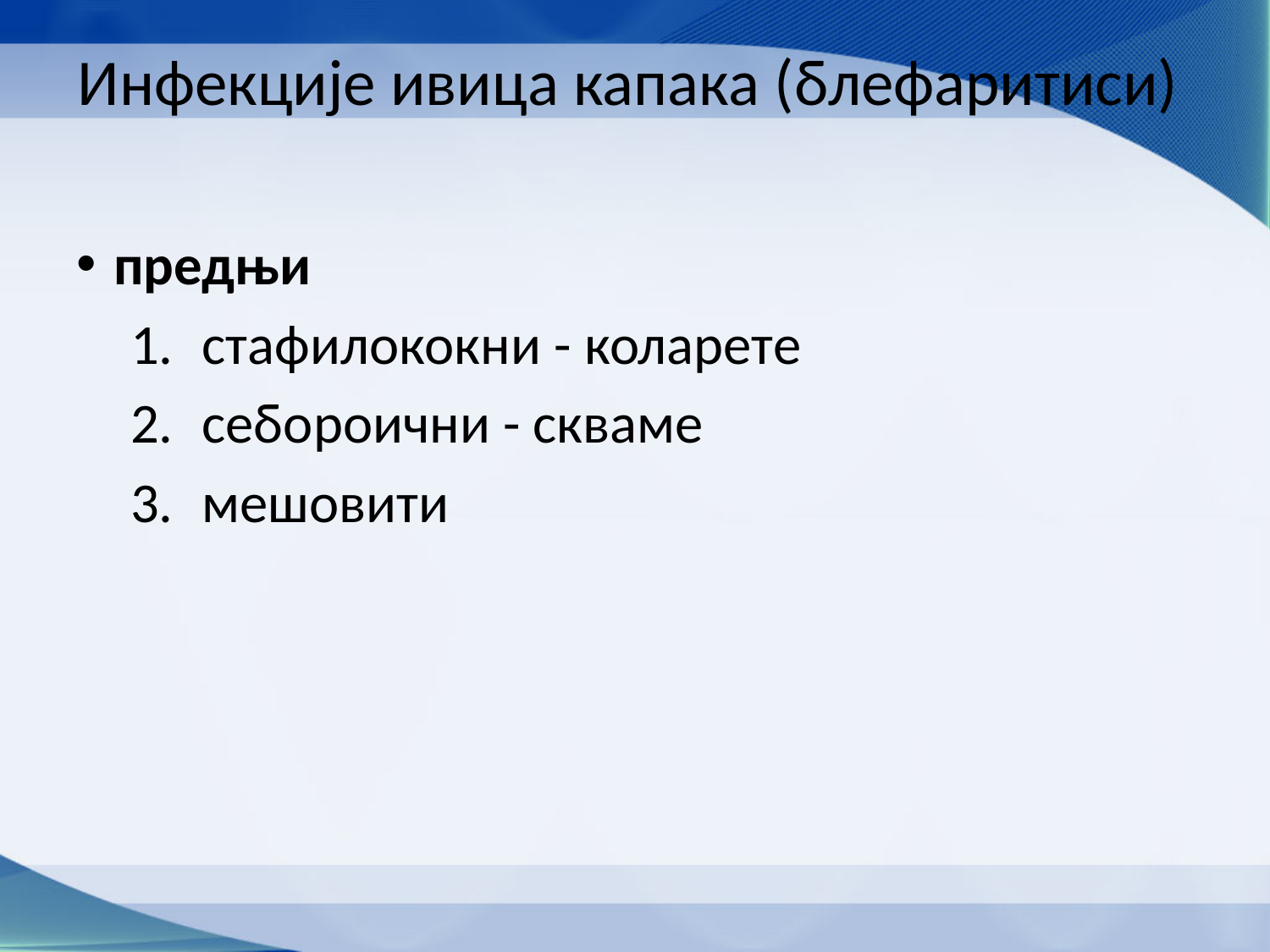

# Инфекције ивица капака (блефаритиси)
предњи
стафилококни - коларете
себороични - скваме
мешовити